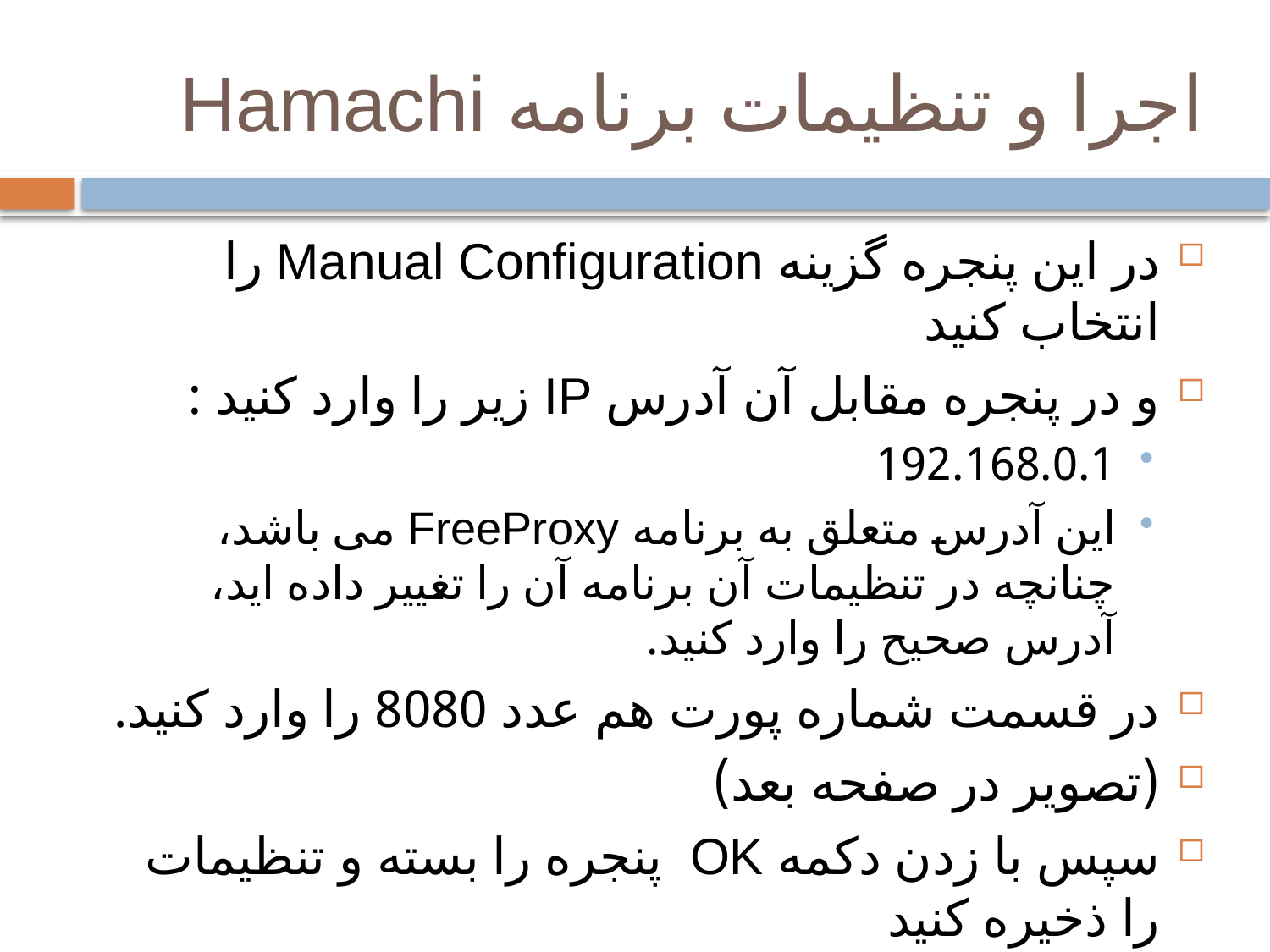

# اجرا و تنظیمات برنامه Hamachi
در این پنجره گزینه Manual Configuration را انتخاب کنید
و در پنجره مقابل آن آدرس IP زیر را وارد کنید :
192.168.0.1
این آدرس متعلق به برنامه FreeProxy می باشد، چنانچه در تنظیمات آن برنامه آن را تغییر داده اید، آدرس صحیح را وارد کنید.
در قسمت شماره پورت هم عدد 8080 را وارد کنید.
(تصویر در صفحه بعد)
سپس با زدن دکمه OK  پنجره را بسته و تنظیمات را ذخیره کنید